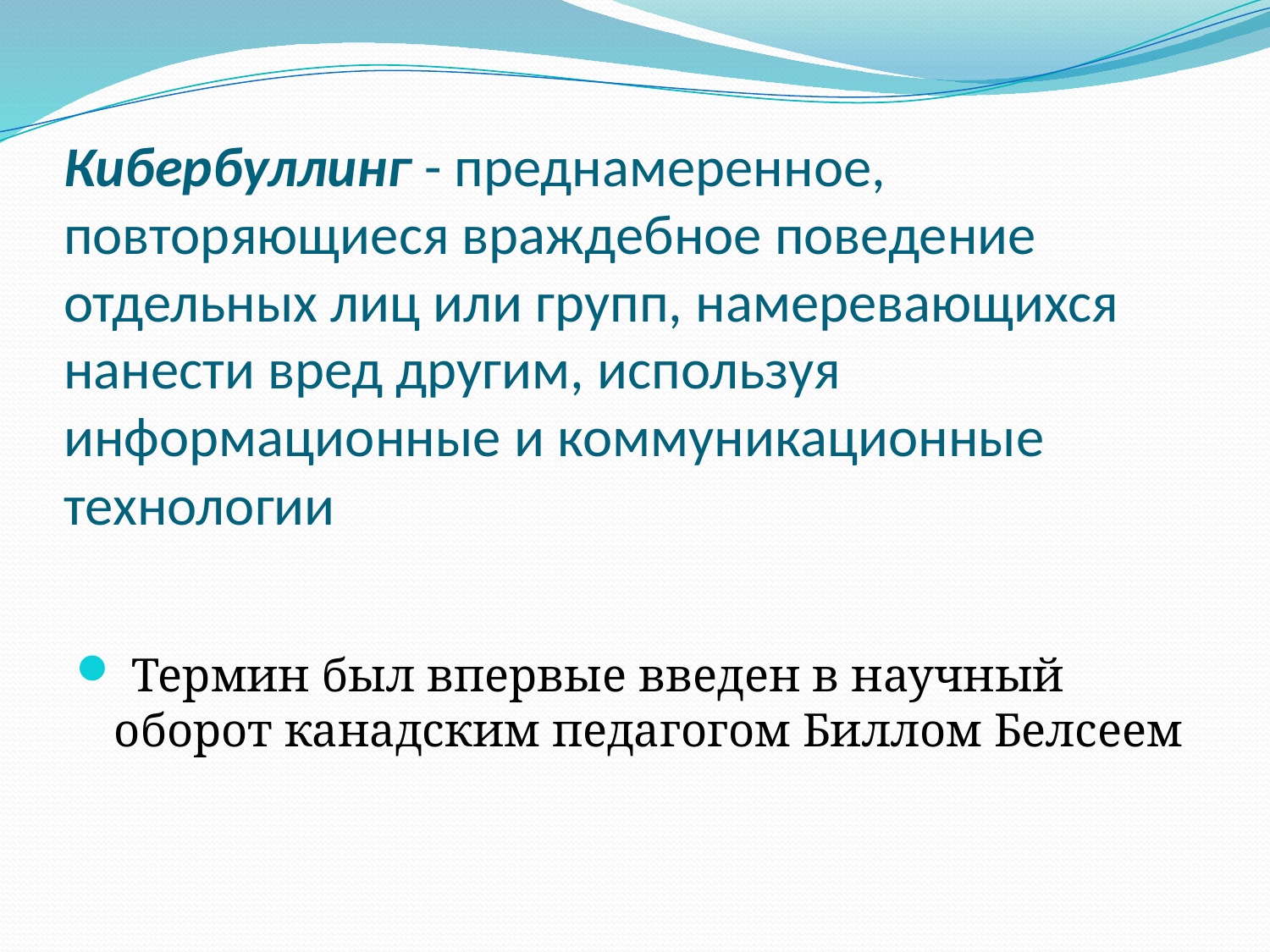

# Кибербуллинг - преднамеренное, повторяющиеся враждебное поведение отдельных лиц или групп, намеревающихся нанести вред другим, используя информационные и коммуникационные технологии

 Термин был впервые введен в научный оборот канадским педагогом Биллом Белсеем